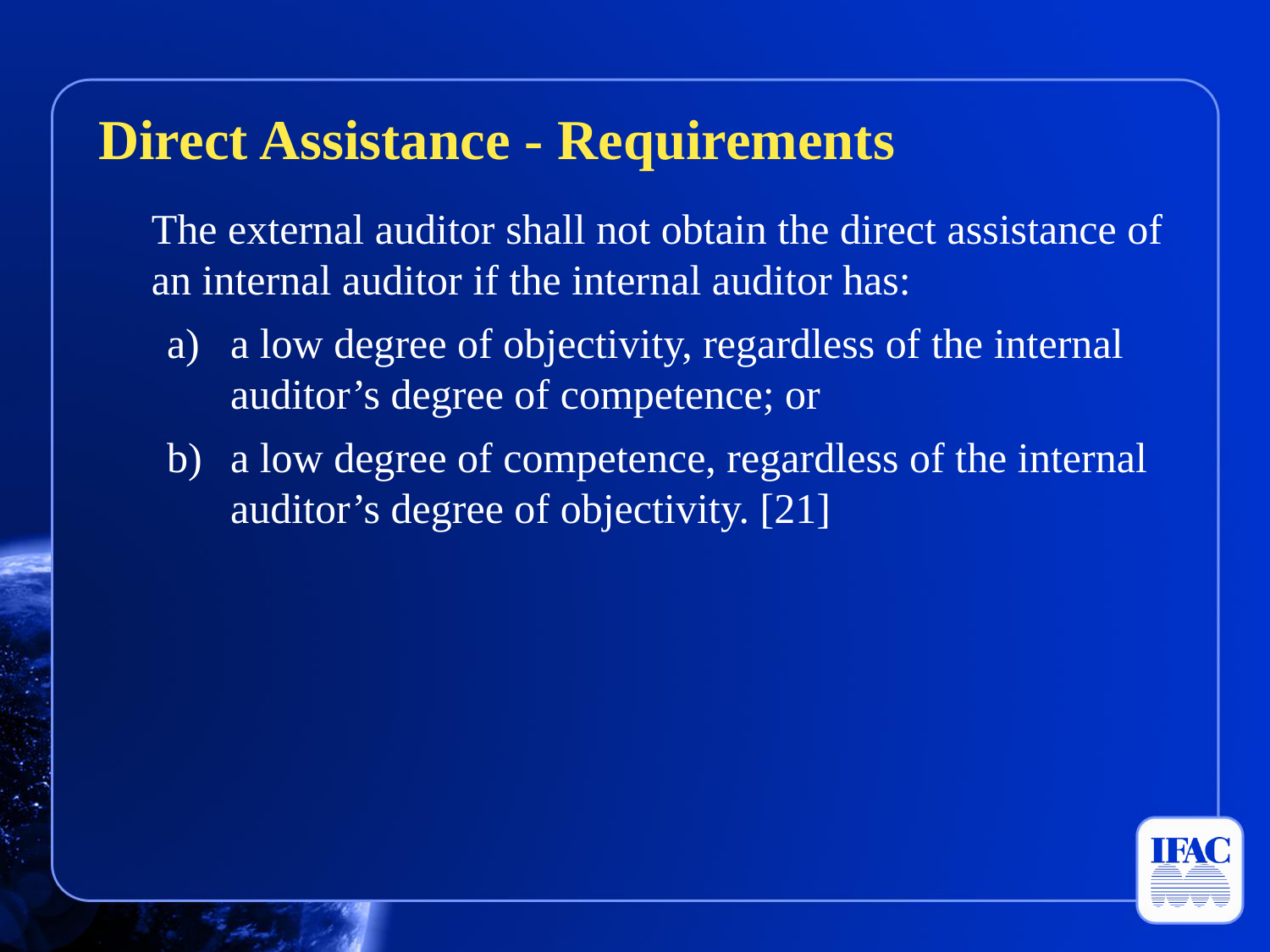

Direct Assistance - Requirements
	The external auditor shall not obtain the direct assistance of an internal auditor if the internal auditor has:
a low degree of objectivity, regardless of the internal auditor’s degree of competence; or
a low degree of competence, regardless of the internal auditor’s degree of objectivity. [21]